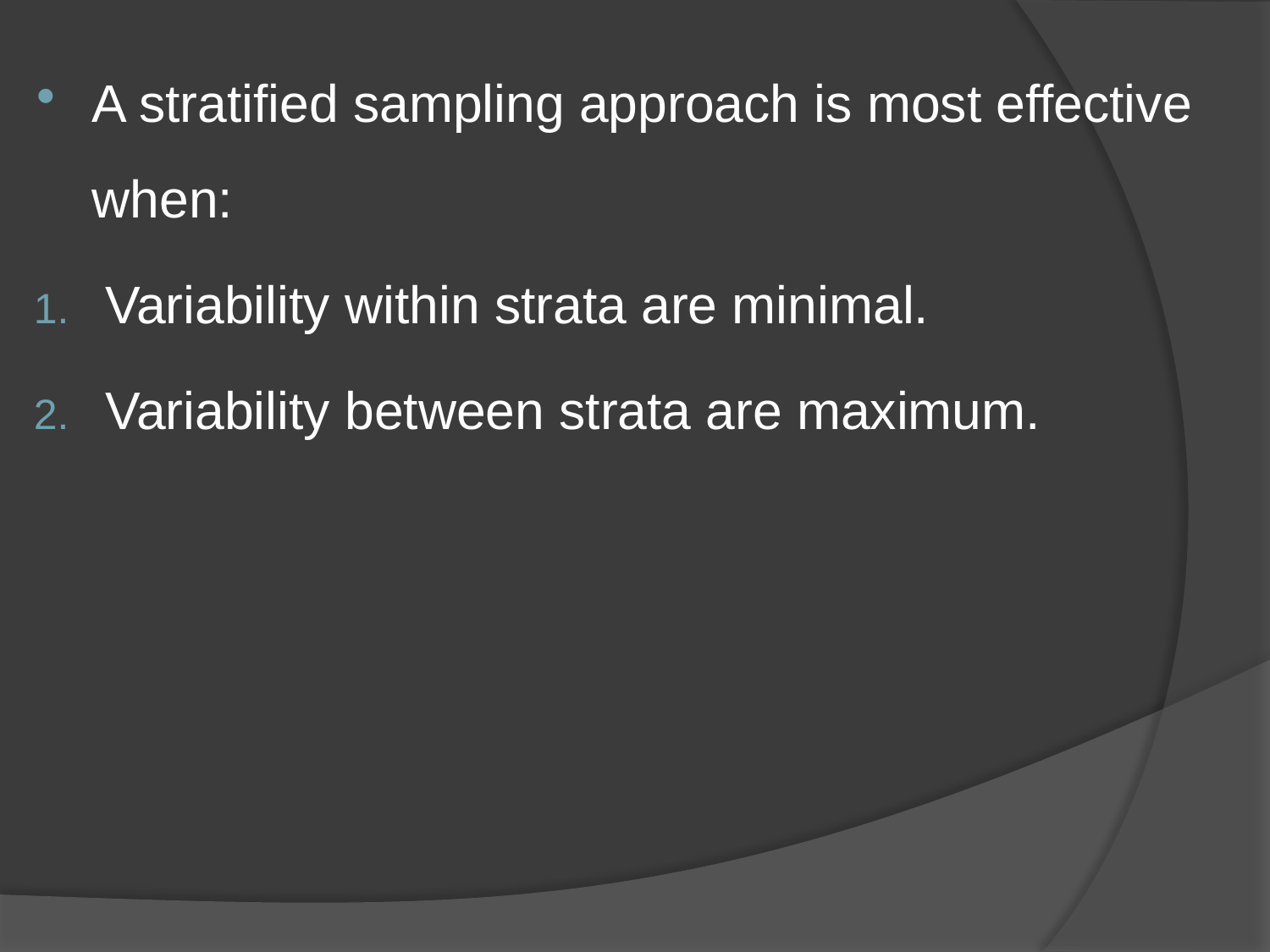

A stratified sampling approach is most effective when:
Variability within strata are minimal.
Variability between strata are maximum.